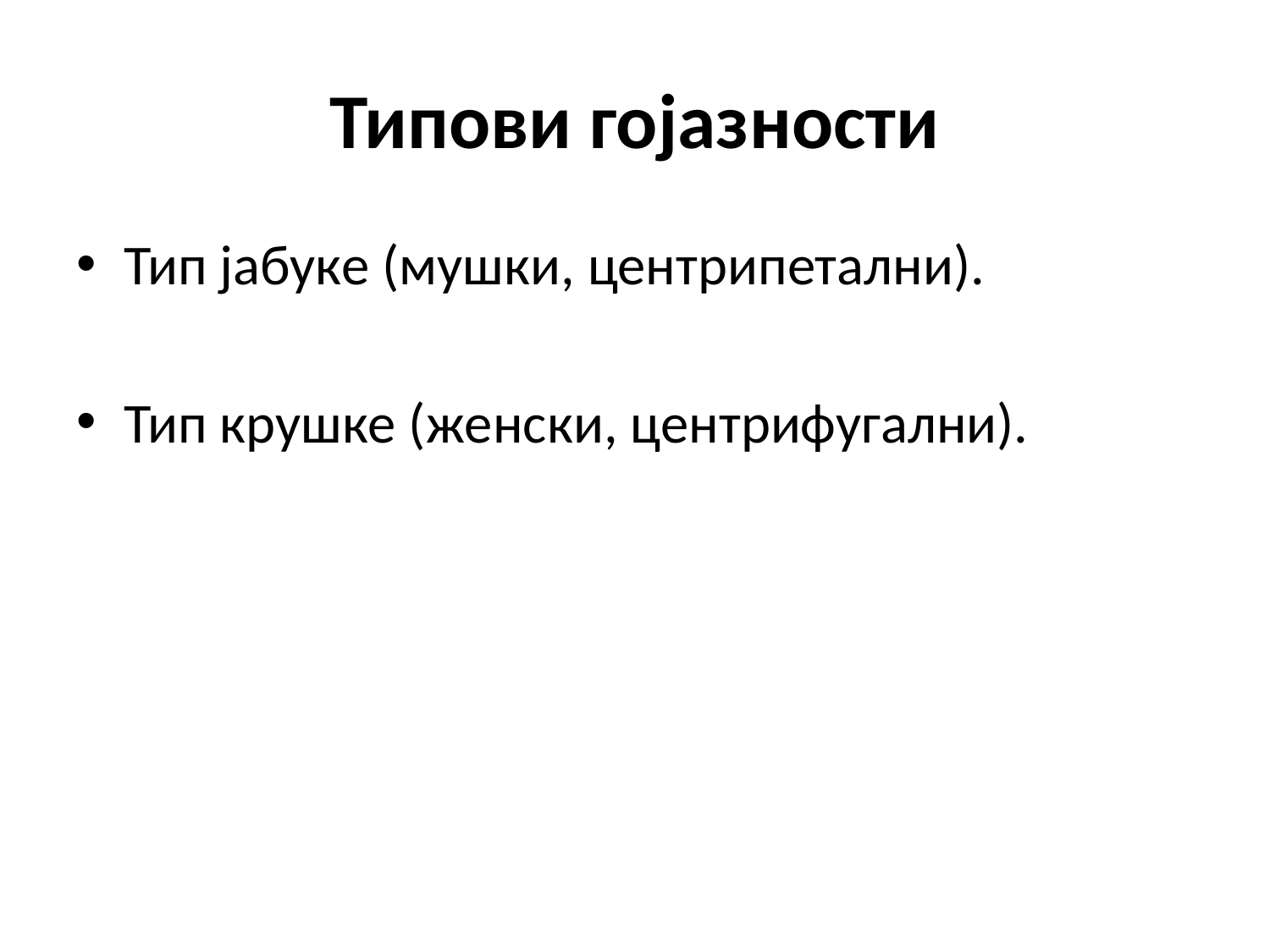

Типови гојазности
Тип јабуке (мушки, центрипетални).

Тип крушке (женски, центрифугални).